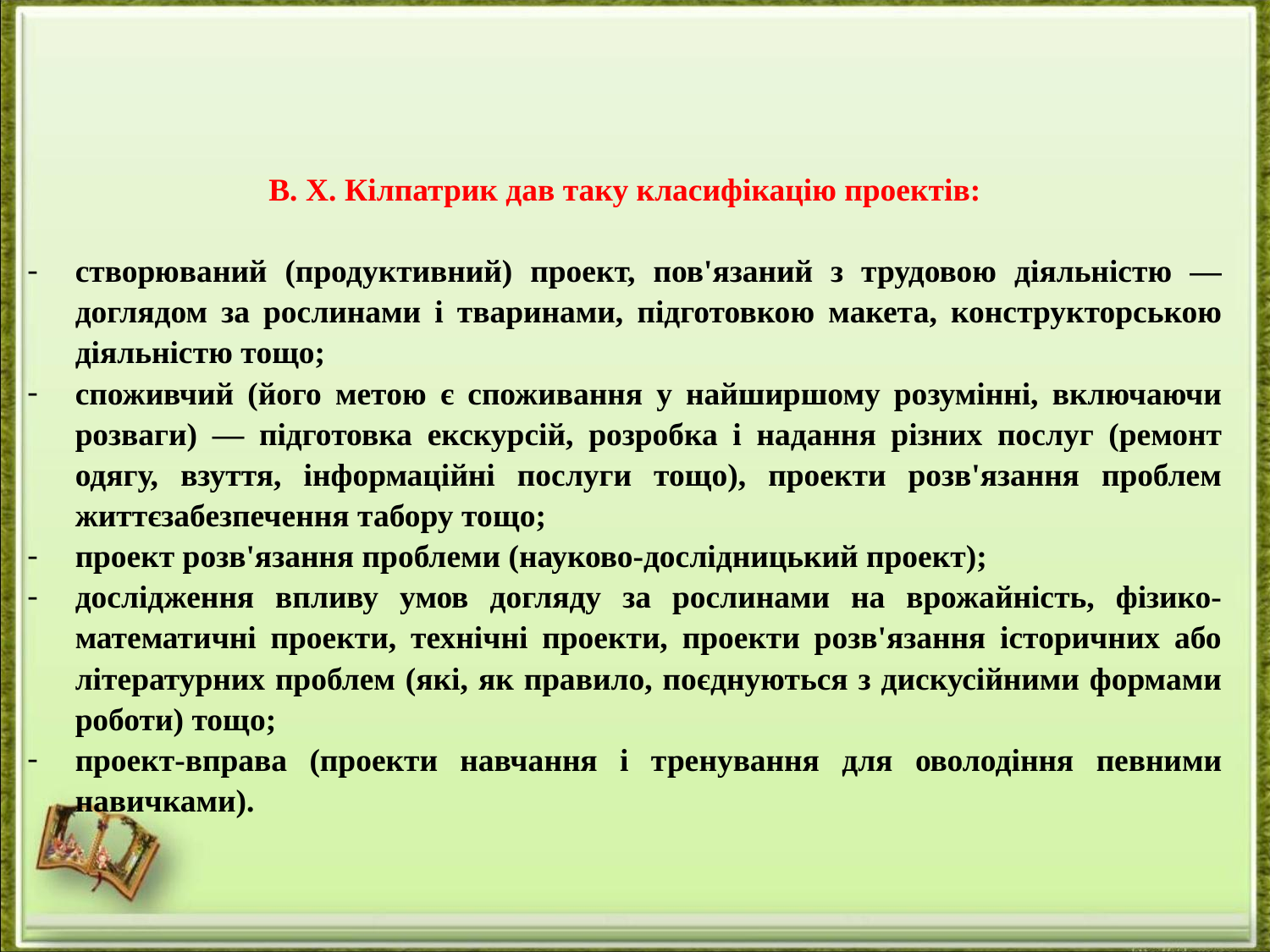

В. X. Кілпатрик дав таку класифікацію проектів:

створюваний (продуктивний) проект, пов'язаний з трудовою діяльністю — доглядом за рослинами і тваринами, підготовкою макета, конструкторською діяльністю тощо;
споживчий (його метою є споживання у найширшому розумінні, включаючи розваги) — підготовка екскурсій, розробка і надання різних послуг (ремонт одягу, взуття, інформаційні послуги тощо), проекти розв'язання проблем життєзабезпечення табору тощо;
проект розв'язання проблеми (науково-дослідницький проект);
дослідження впливу умов догляду за рослинами на врожайність, фізико-математичні проекти, технічні проекти, проекти розв'язання історичних або літературних проблем (які, як правило, поєднуються з дискусійними формами роботи) тощо;
проект-вправа (проекти навчання і тренування для оволодіння певними навичками).